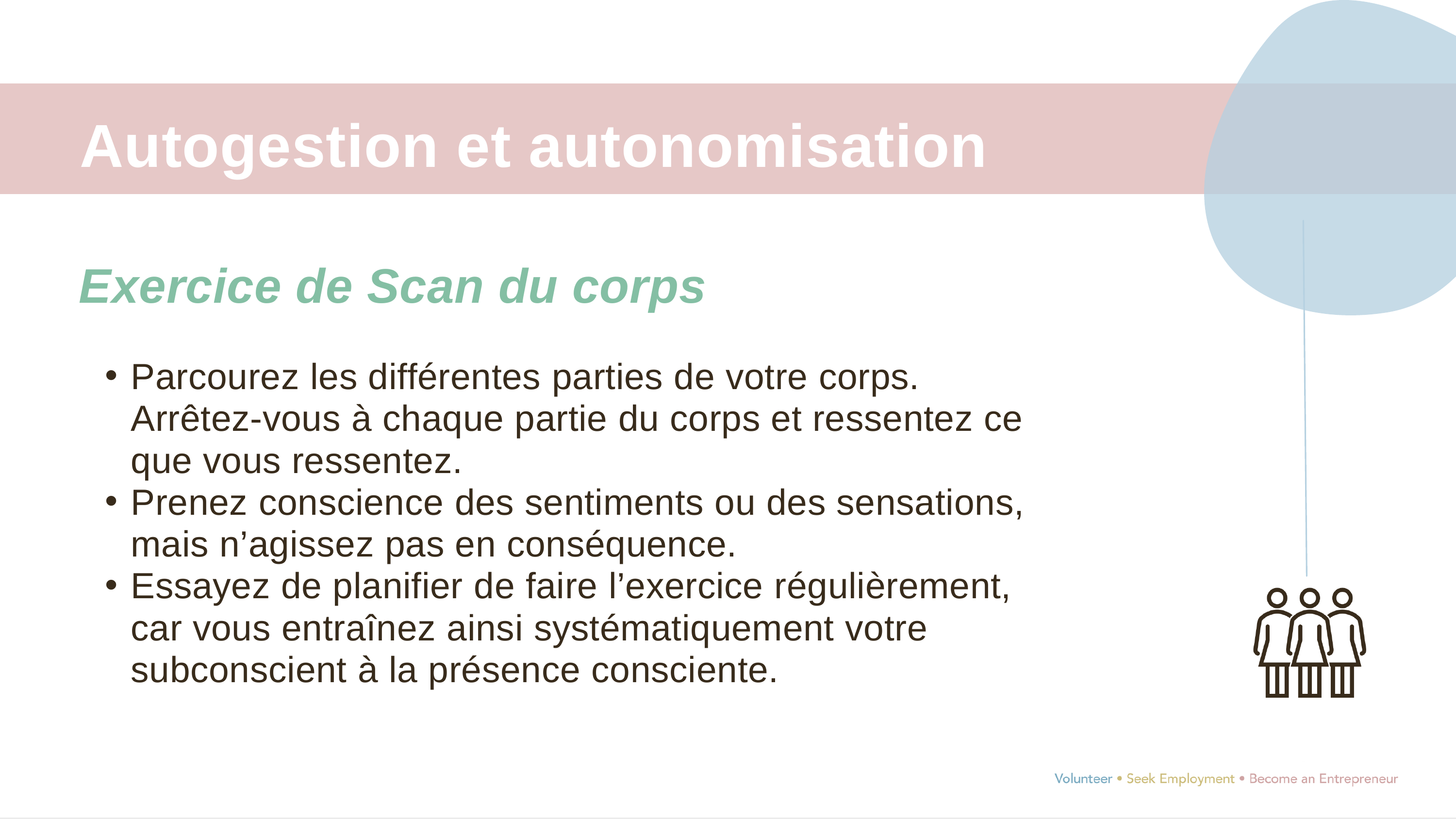

Autogestion et autonomisation

Exercice de Scan du corps

Parcourez les différentes parties de votre corps. Arrêtez-vous à chaque partie du corps et ressentez ce que vous ressentez.
Prenez conscience des sentiments ou des sensations, mais n’agissez pas en conséquence.
Essayez de planifier de faire l’exercice régulièrement, car vous entraînez ainsi systématiquement votre subconscient à la présence consciente.